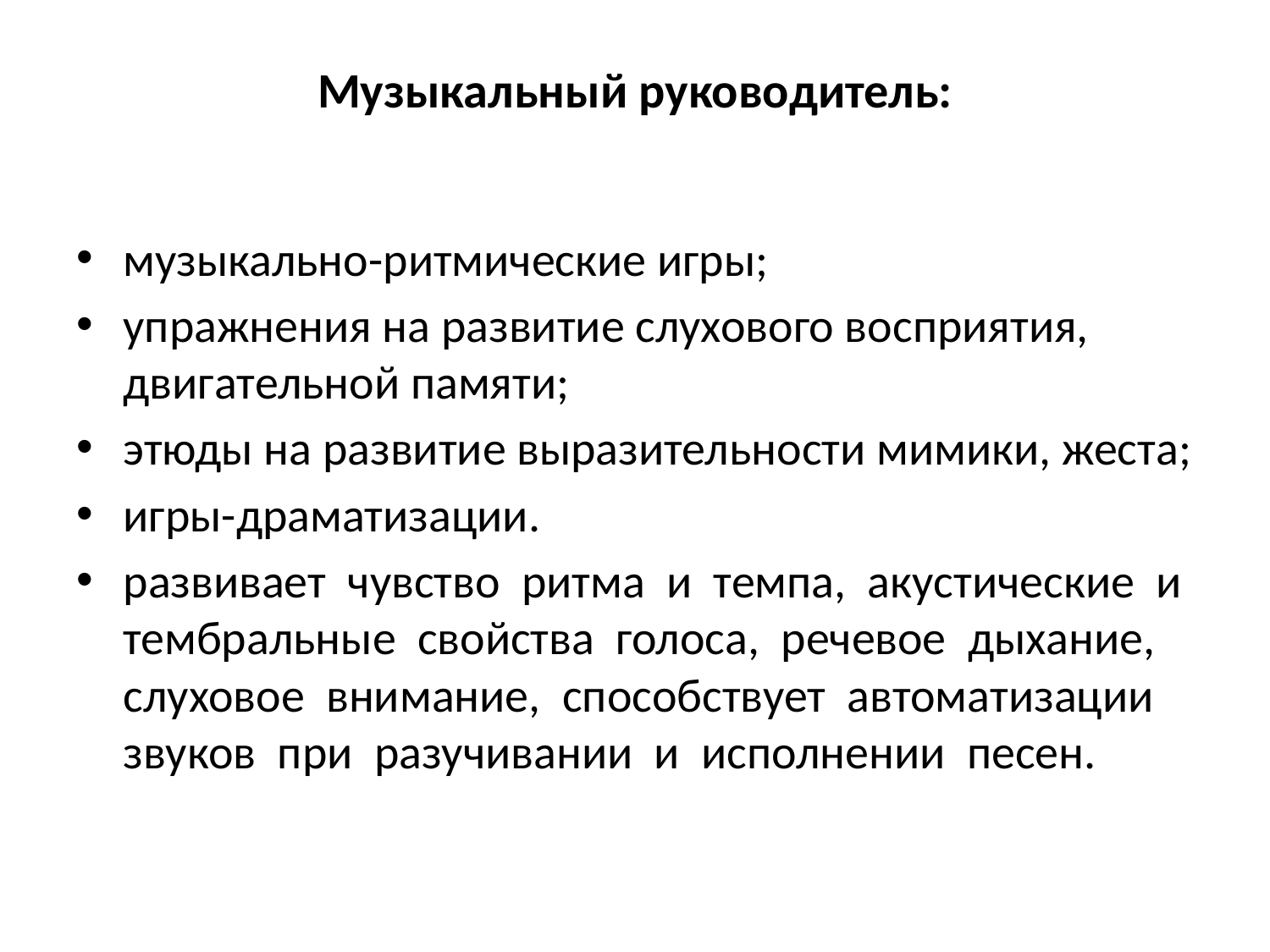

# Музыкальный руководитель:
музыкально-ритмические игры;
упражнения на развитие слухового восприятия, двигательной памяти;
этюды на развитие выразительности мимики, жеста;
игры-драматизации.
развивает  чувство  ритма  и  темпа,  акустические  и  тембральные  свойства  голоса,  речевое  дыхание,  слуховое  внимание,  способствует  автоматизации  звуков  при  разучивании  и  исполнении  песен.